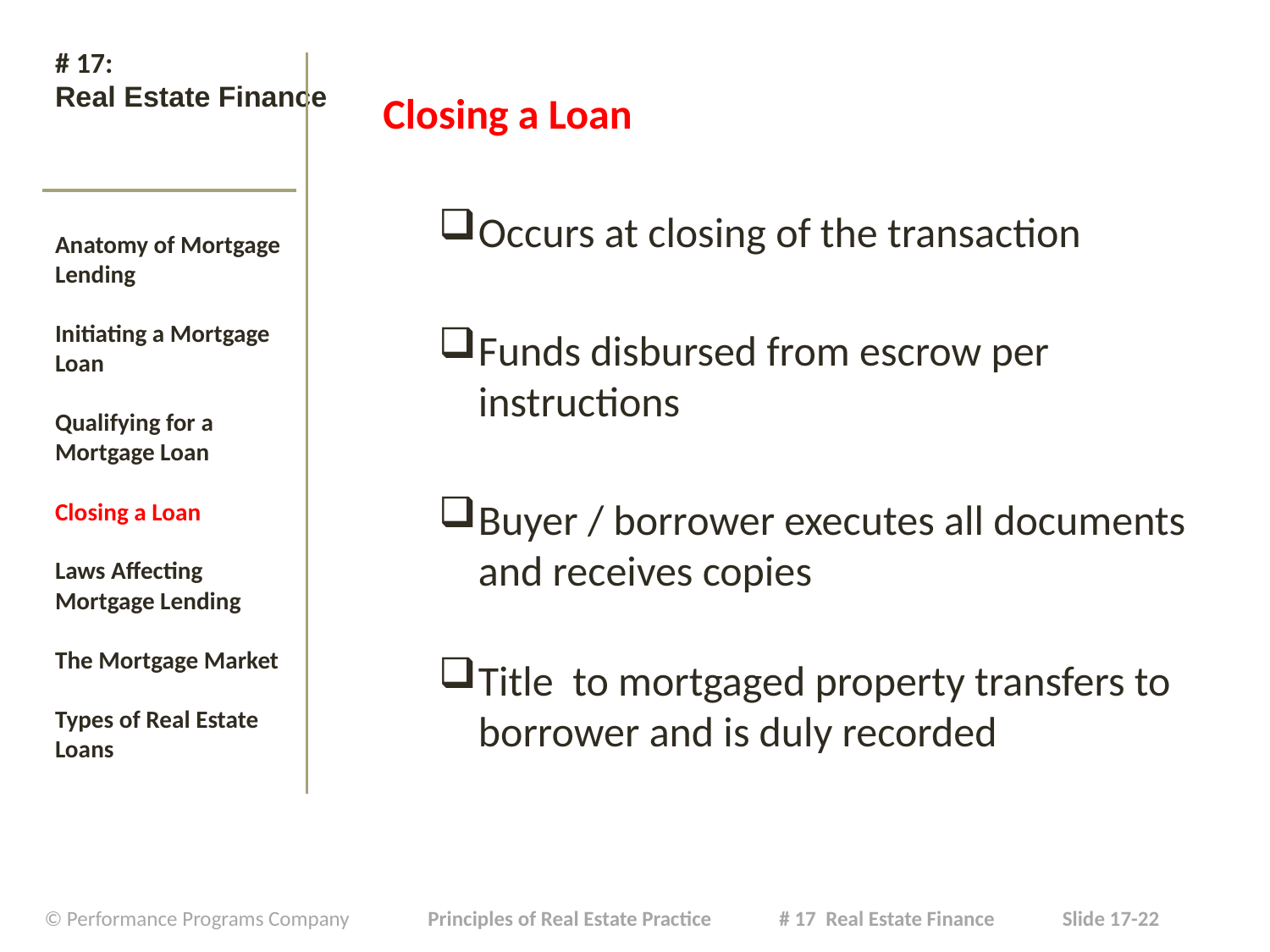

# # 17: Real Estate Finance

Closing a Loan

Occurs at closing of the transaction

Funds disbursed from escrow per instructions

Buyer / borrower executes all documents and receives copies
Title  to mortgaged property transfers to borrower and is duly recorded

Anatomy of Mortgage Lending

Initiating a Mortgage Loan

Qualifying for a Mortgage Loan

Closing a Loan

Laws Affecting Mortgage Lending

The Mortgage Market

Types of Real Estate Loans

| © Performance Programs Company Principles of Real Estate Practice # 17 Real Estate Finance Slide 17-22 |
| --- |